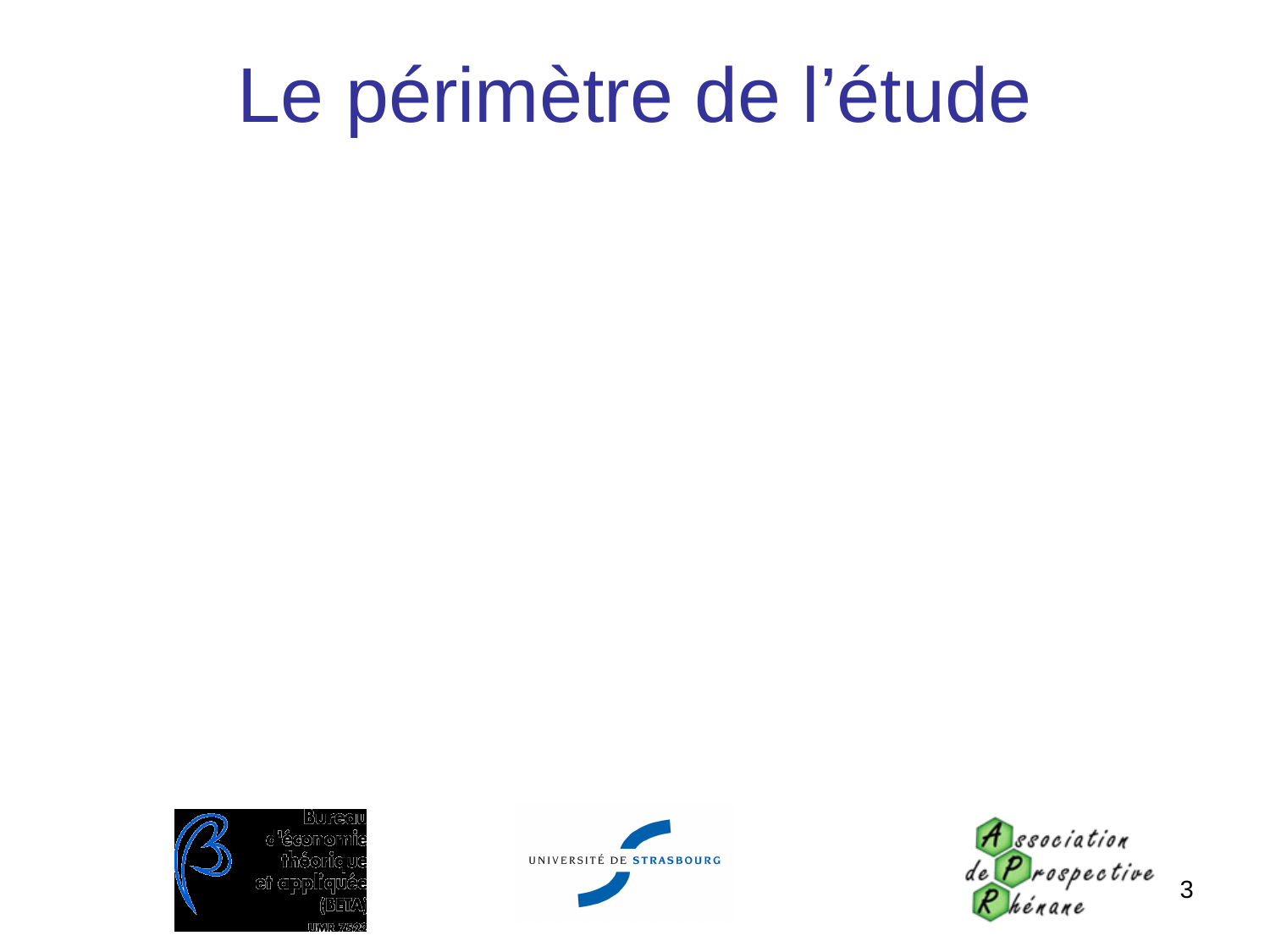

# Le périmètre de l’étude
Impact économique des trois universités de Strasbourg (ULP, UMB, URS), avec les écoles et les organismes de recherche associés (CNRS et INSERM),
sur son environnement local: principalement la CUS, mais plus largement le Département 67.
Année comptable de référence: 1996

3